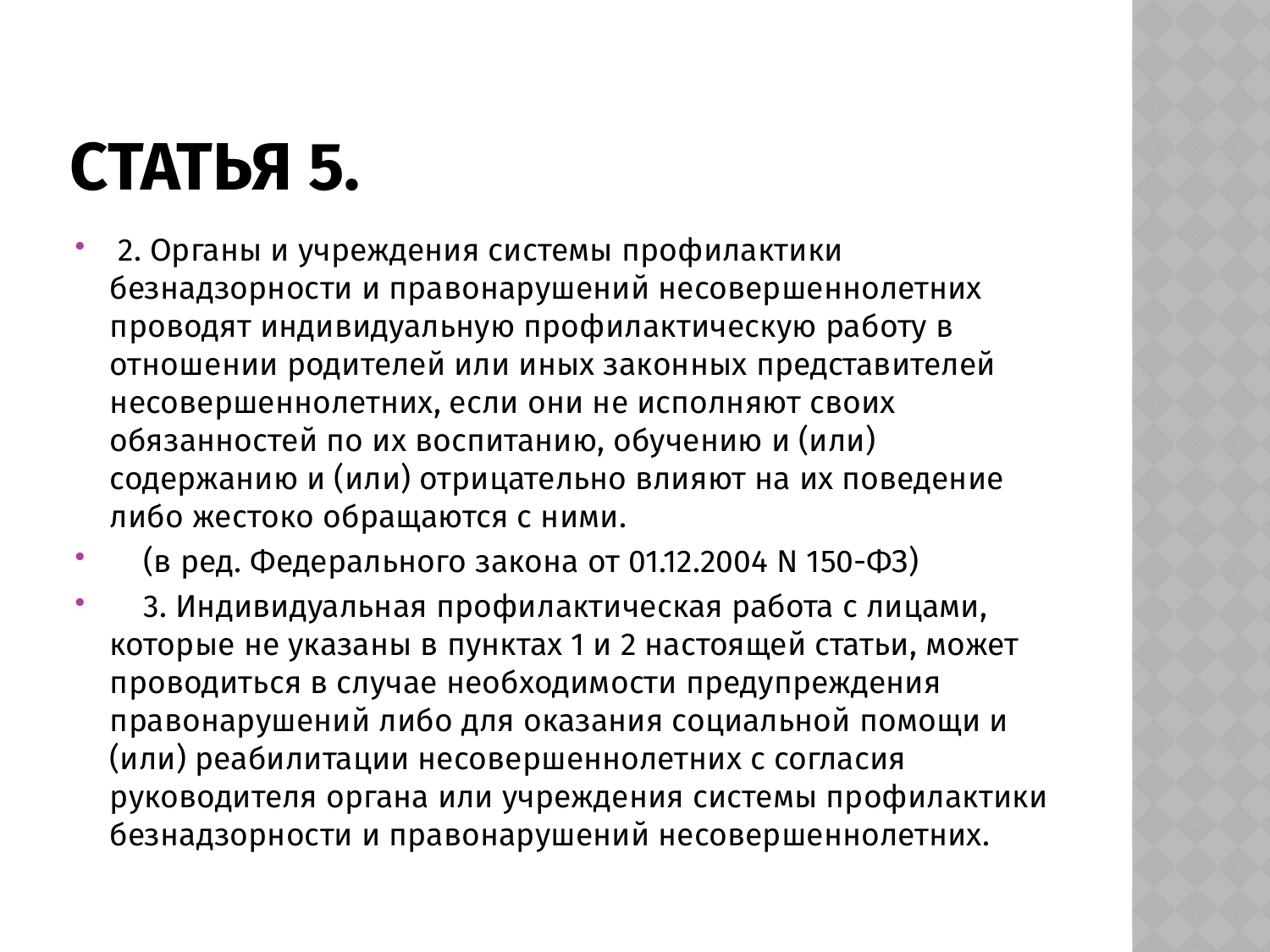

# Статья 5.
 2. Органы и учреждения системы профилактики безнадзорности и правонарушений несовершеннолетних проводят индивидуальную профилактическую работу в отношении родителей или иных законных представителей несовершеннолетних, если они не исполняют своих обязанностей по их воспитанию, обучению и (или) содержанию и (или) отрицательно влияют на их поведение либо жестоко обращаются с ними.
    (в ред. Федерального закона от 01.12.2004 N 150-ФЗ)
    3. Индивидуальная профилактическая работа с лицами, которые не указаны в пунктах 1 и 2 настоящей статьи, может проводиться в случае необходимости предупреждения правонарушений либо для оказания социальной помощи и (или) реабилитации несовершеннолетних с согласия руководителя органа или учреждения системы профилактики безнадзорности и правонарушений несовершеннолетних.